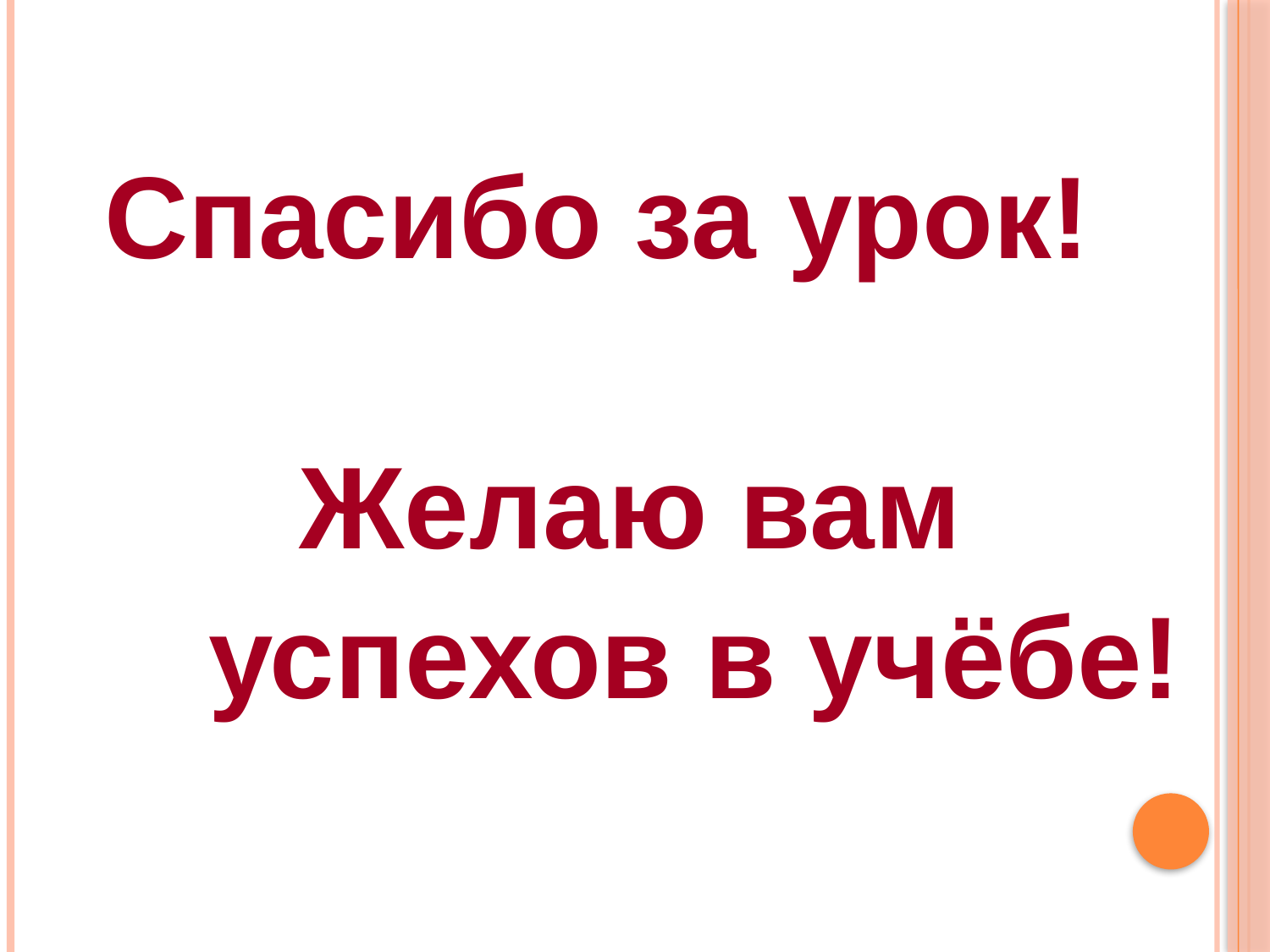

Спасибо за урок!
 Желаю вам
  успехов в учёбе!